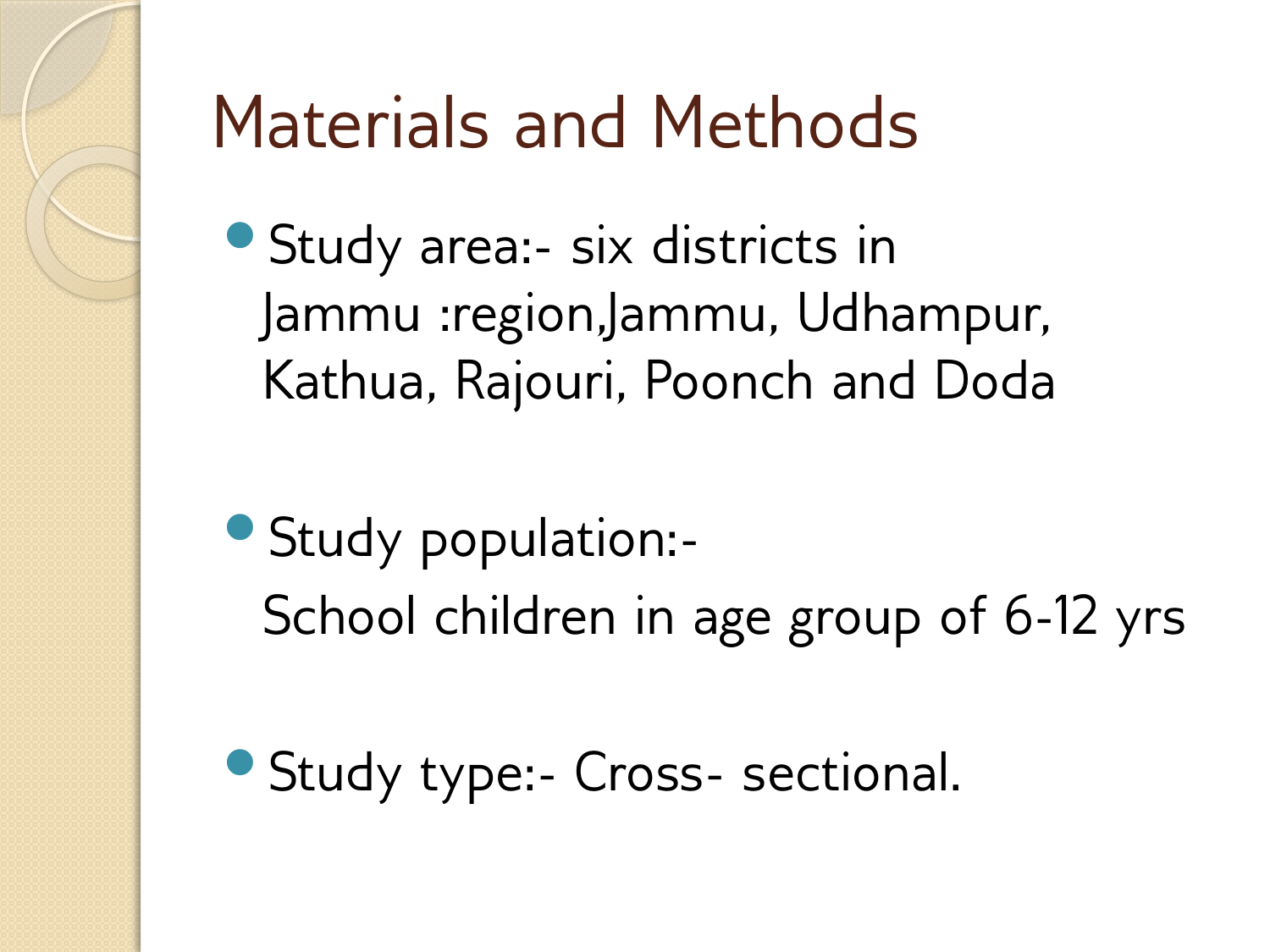

# Materials and Methods
Study area:- six districts in Jammu :region,Jammu, Udhampur, Kathua, Rajouri, Poonch and Doda

Study population:-
	School children in age group of 6-12 yrs

Study type:- Cross- sectional.